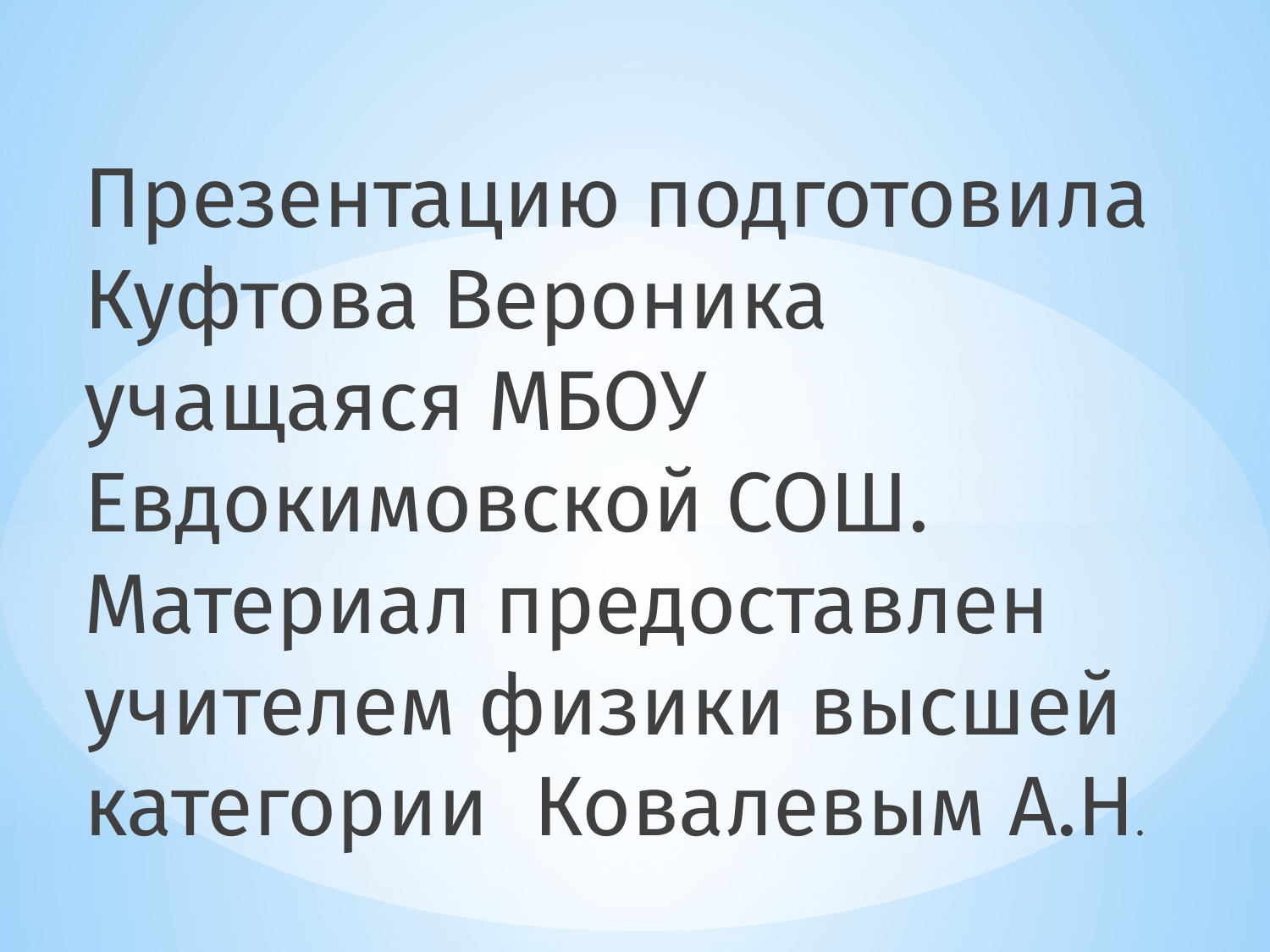

Презентацию подготовила Куфтова Вероника учащаяся МБОУ Евдокимовской СОШ. Материал предоставлен учителем физики высшей категории  Ковалевым А.Н.
#